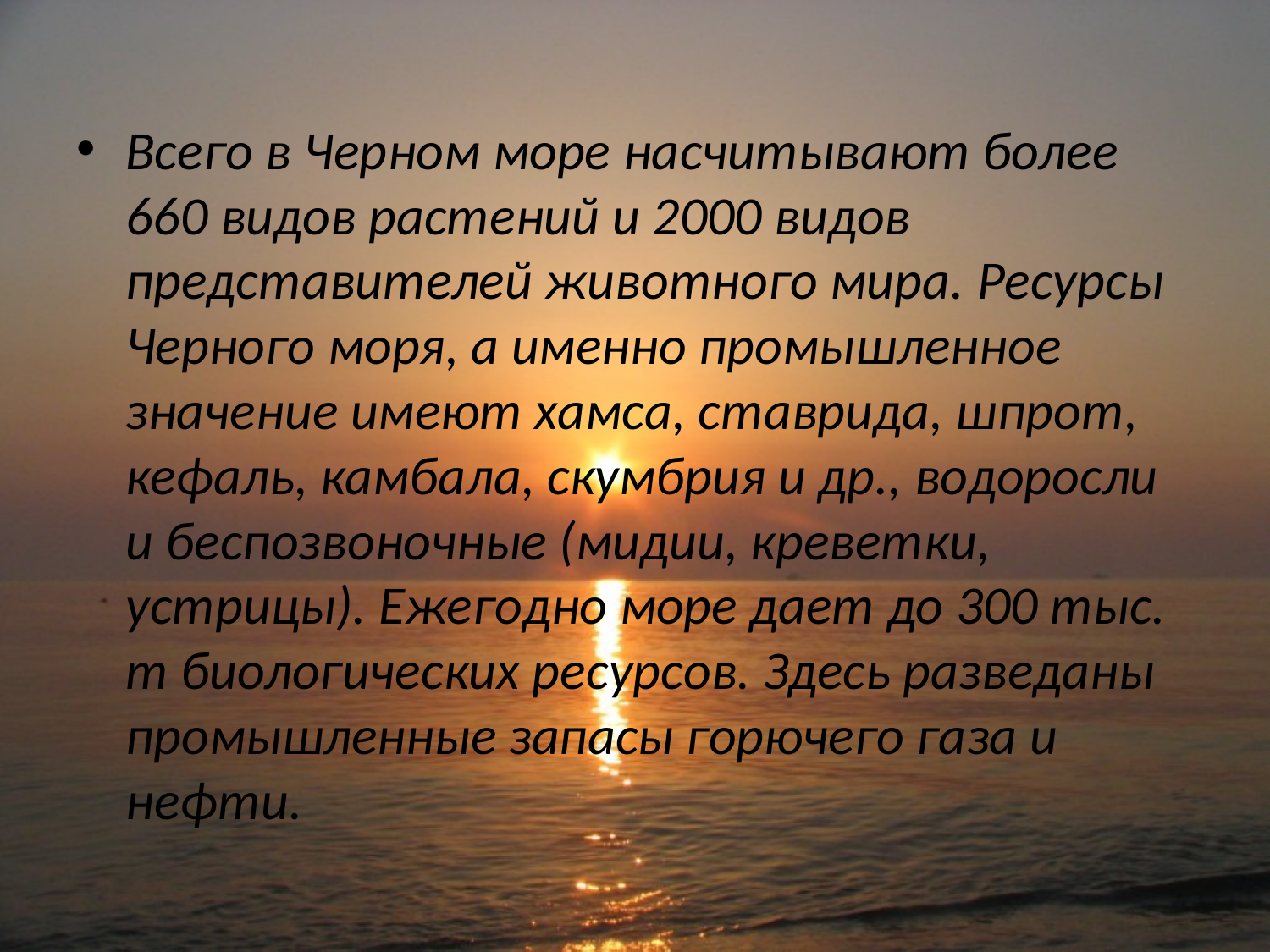

Всего в Черном море насчитывают более 660 видов растений и 2000 видов представителей животного мира. Ресурсы Черного моря, а именно промышленное значение имеют хамса, ставрида, шпрот, кефаль, камбала, скумбрия и др., водоросли и беспозвоночные (мидии, креветки, устрицы). Ежегодно море дает до 300 тыс. т биологических ресурсов. Здесь разведаны промышленные запасы горючего газа и нефти.